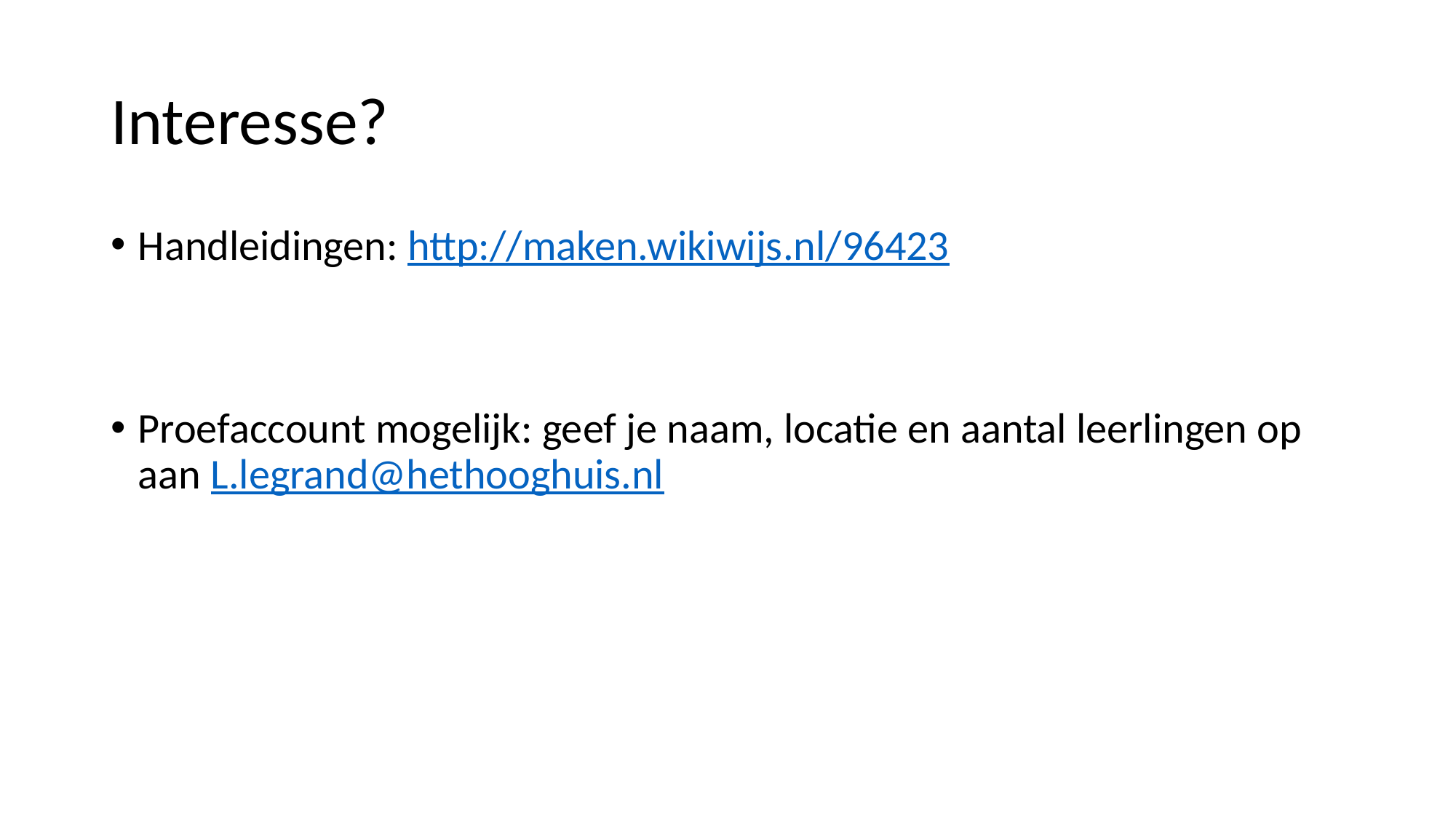

# Interesse?
Handleidingen: http://maken.wikiwijs.nl/96423

Proefaccount mogelijk: geef je naam, locatie en aantal leerlingen op aan L.legrand@hethooghuis.nl